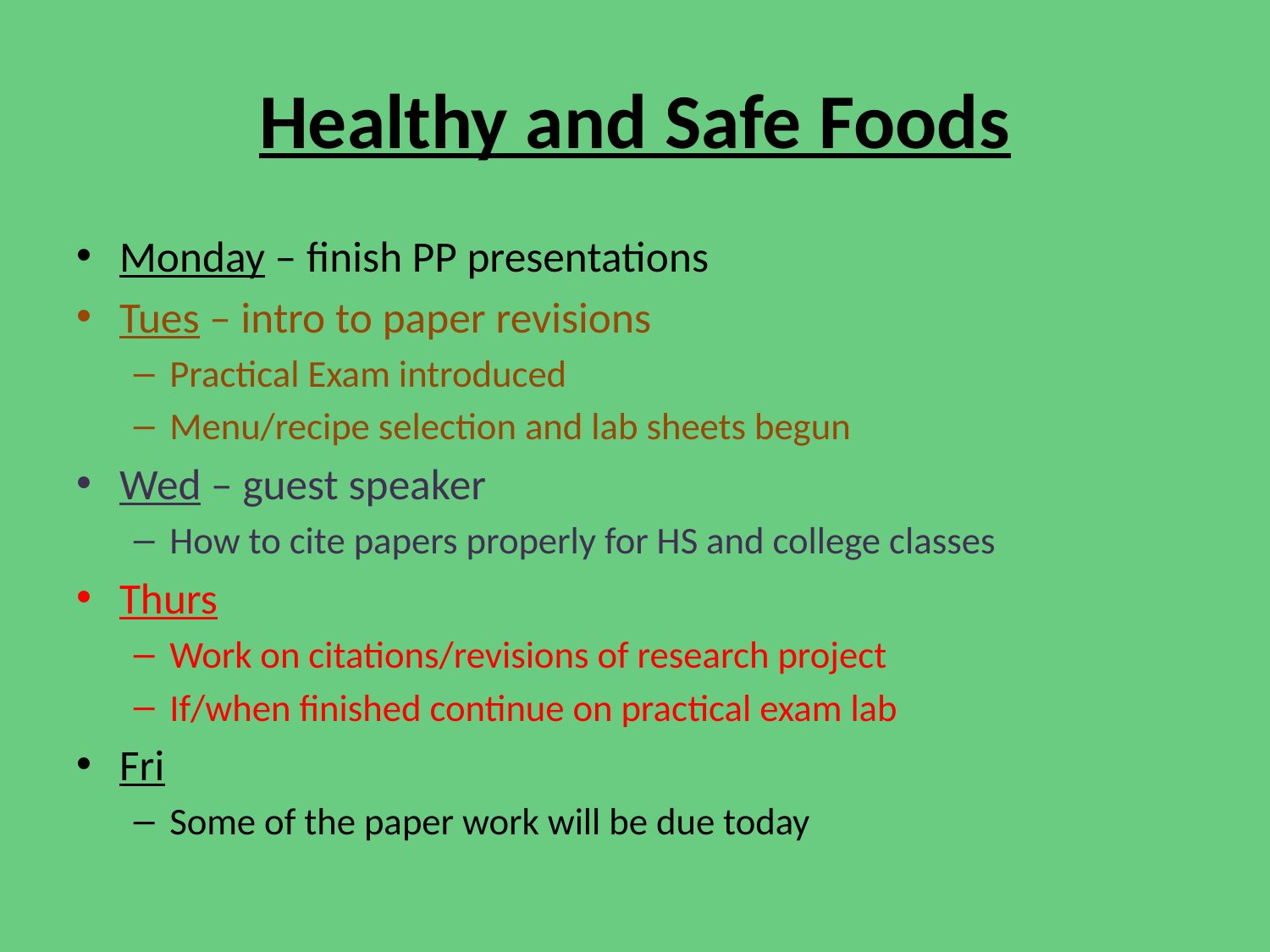

# Healthy and Safe Foods
Monday – finish PP presentations
Tues – intro to paper revisions
Practical Exam introduced
Menu/recipe selection and lab sheets begun
Wed – guest speaker
How to cite papers properly for HS and college classes
Thurs
Work on citations/revisions of research project
If/when finished continue on practical exam lab
Fri
Some of the paper work will be due today